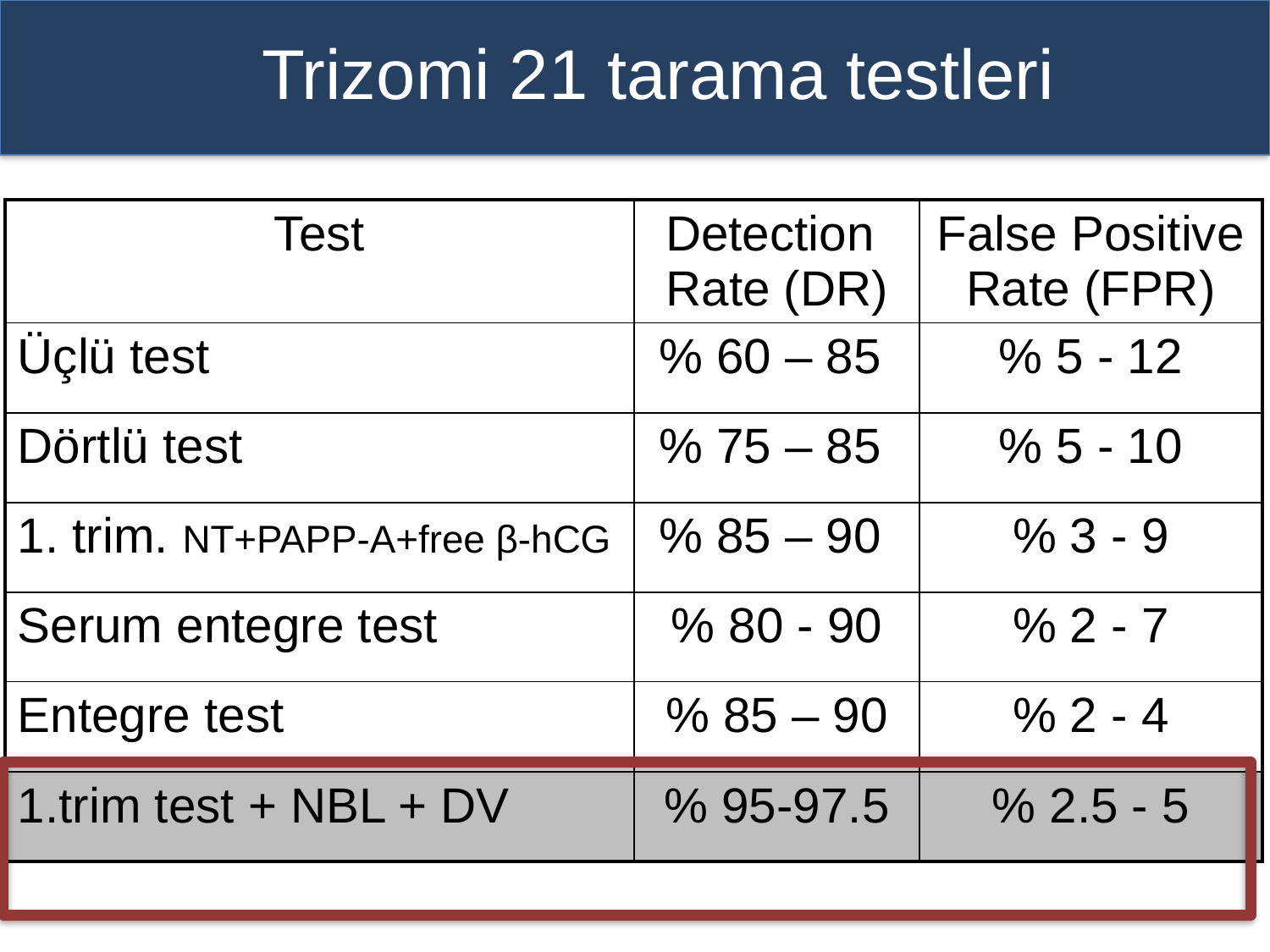

Trizomi 21 tarama testleri
| Test | Detection Rate (DR) | False Positive Rate (FPR) |
| --- | --- | --- |
| Üçlü test | % 60 – 85 | % 5 - 12 |
| Dörtlü test | % 75 – 85 | % 5 - 10 |
| 1. trim. NT+PAPP-A+free β-hCG | % 85 – 90 | % 3 - 9 |
| Serum entegre test | % 80 - 90 | % 2 - 7 |
| Entegre test | % 85 – 90 | % 2 - 4 |
| 1.trim test + NBL + DV | % 95-97.5 | % 2.5 - 5 |